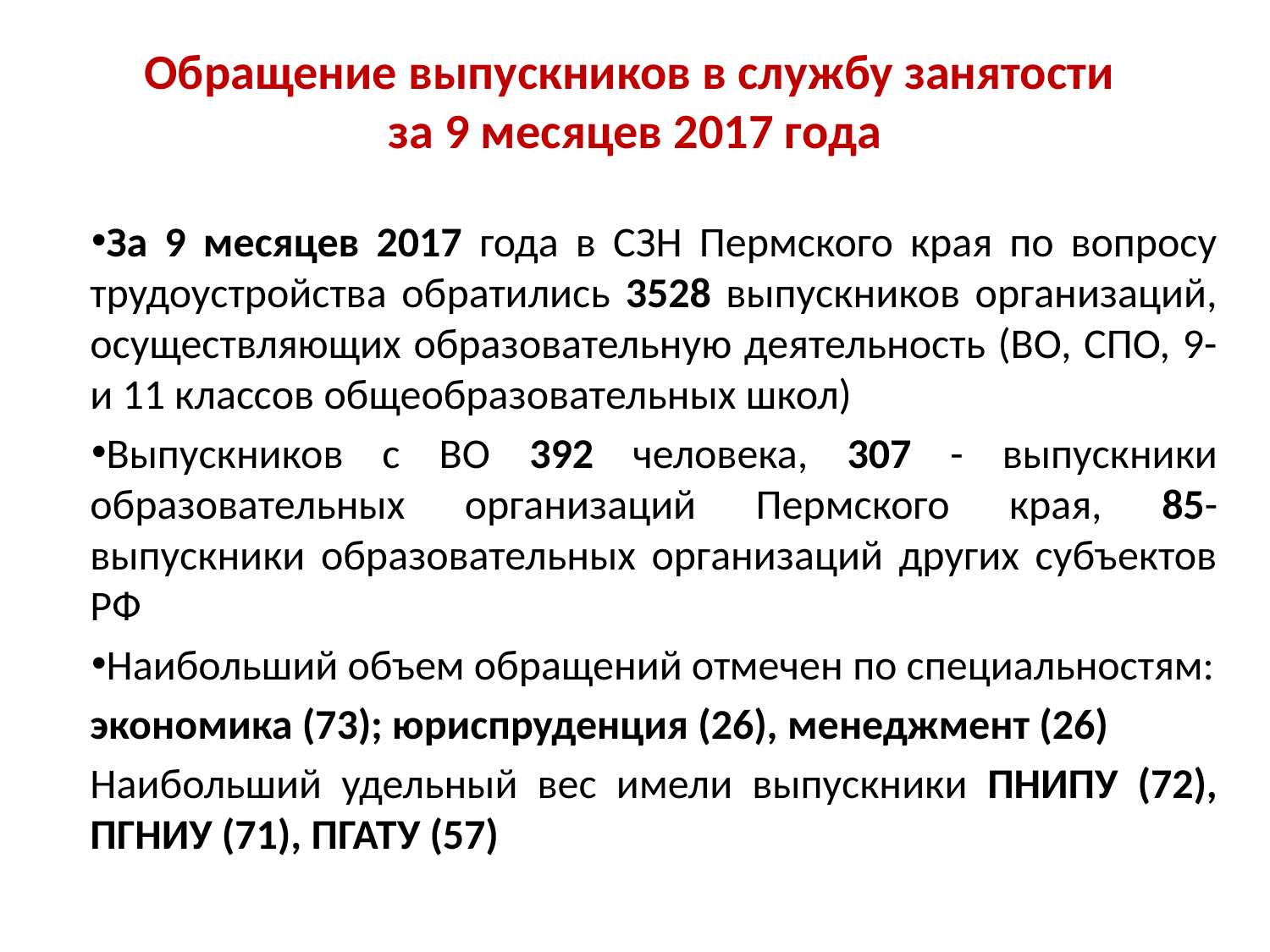

# Обращение выпускников в службу занятости за 9 месяцев 2017 года
За 9 месяцев 2017 года в СЗН Пермского края по вопросу трудоустройства обратились 3528 выпускников организаций, осуществляющих образовательную деятельность (ВО, СПО, 9-и 11 классов общеобразовательных школ)
Выпускников с ВО 392 человека, 307 - выпускники образовательных организаций Пермского края, 85- выпускники образовательных организаций других субъектов РФ
Наибольший объем обращений отмечен по специальностям:
экономика (73); юриспруденция (26), менеджмент (26)
Наибольший удельный вес имели выпускники ПНИПУ (72), ПГНИУ (71), ПГАТУ (57)